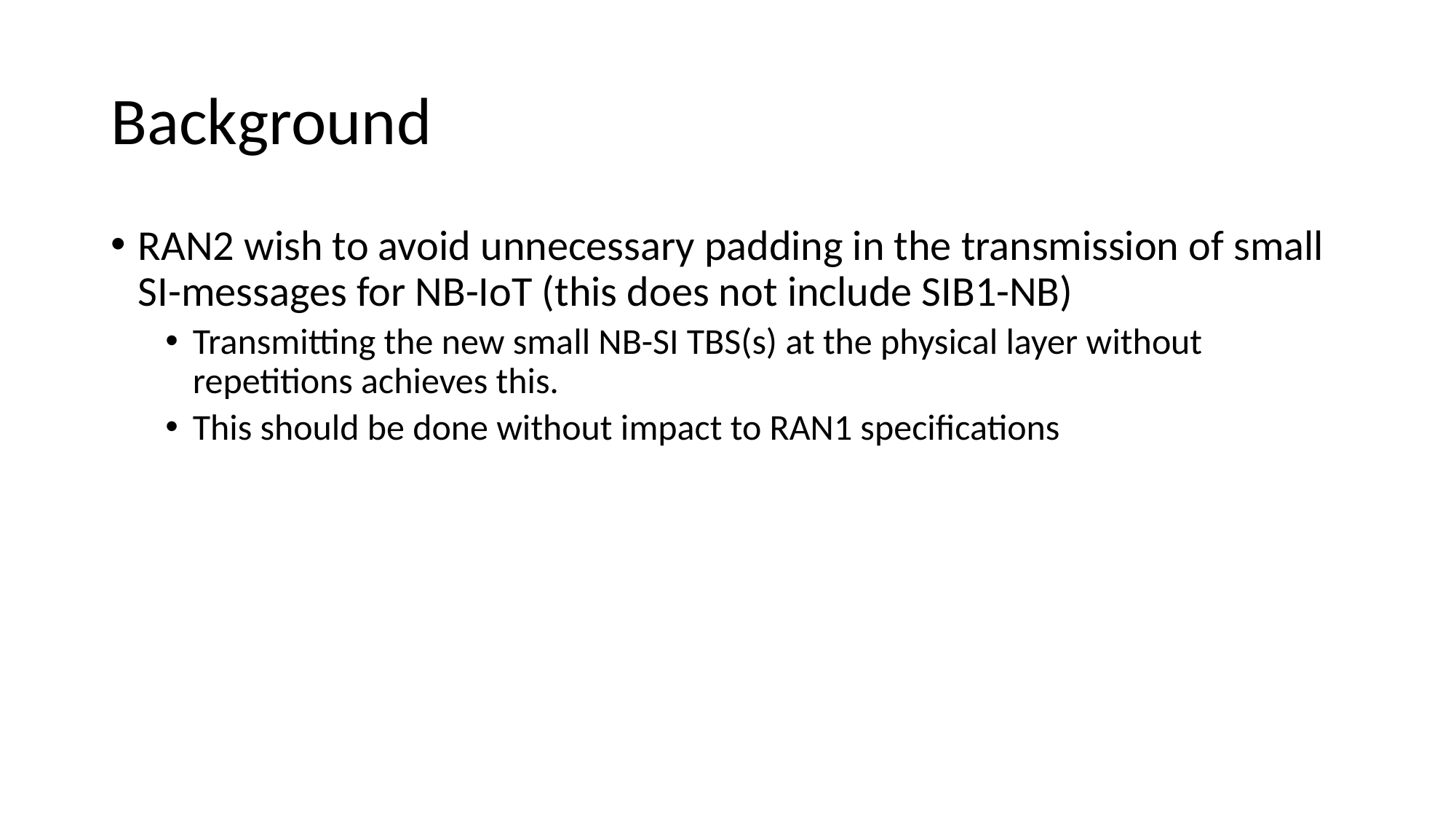

# Background
RAN2 wish to avoid unnecessary padding in the transmission of small SI-messages for NB-IoT (this does not include SIB1-NB)
Transmitting the new small NB-SI TBS(s) at the physical layer without repetitions achieves this.
This should be done without impact to RAN1 specifications